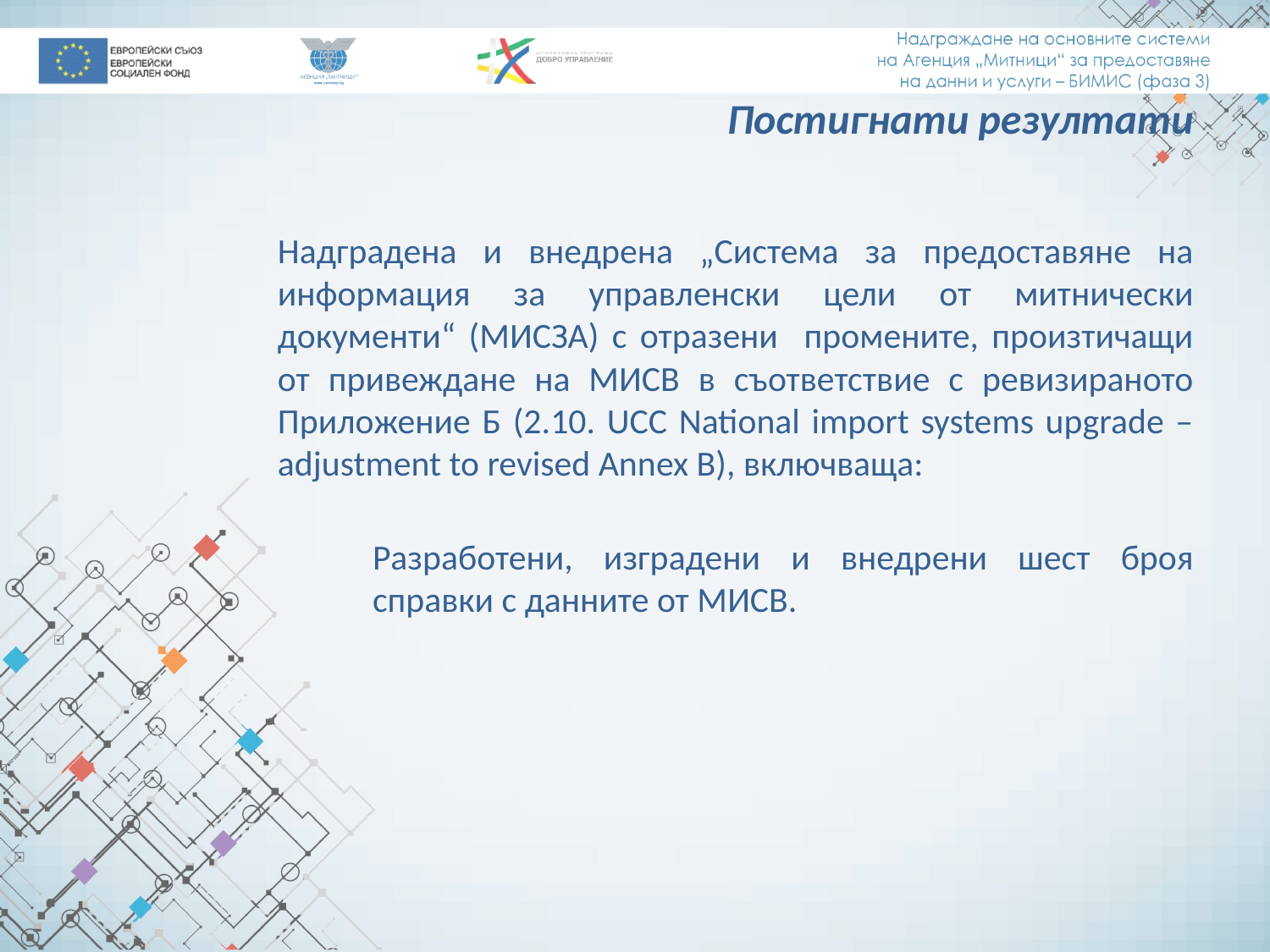

# Постигнати резултати
Надградена и внедрена „Система за предоставяне на информация за управленски цели от митнически документи“ (МИСЗА) с отразени  промените, произтичащи от привеждане на МИСВ в съответствие с ревизираното Приложение Б (2.10. UCC National import systems upgrade – adjustment to revised Annex B), включваща:

Разработени, изградени и внедрени шест броя справки с данните от МИСВ.